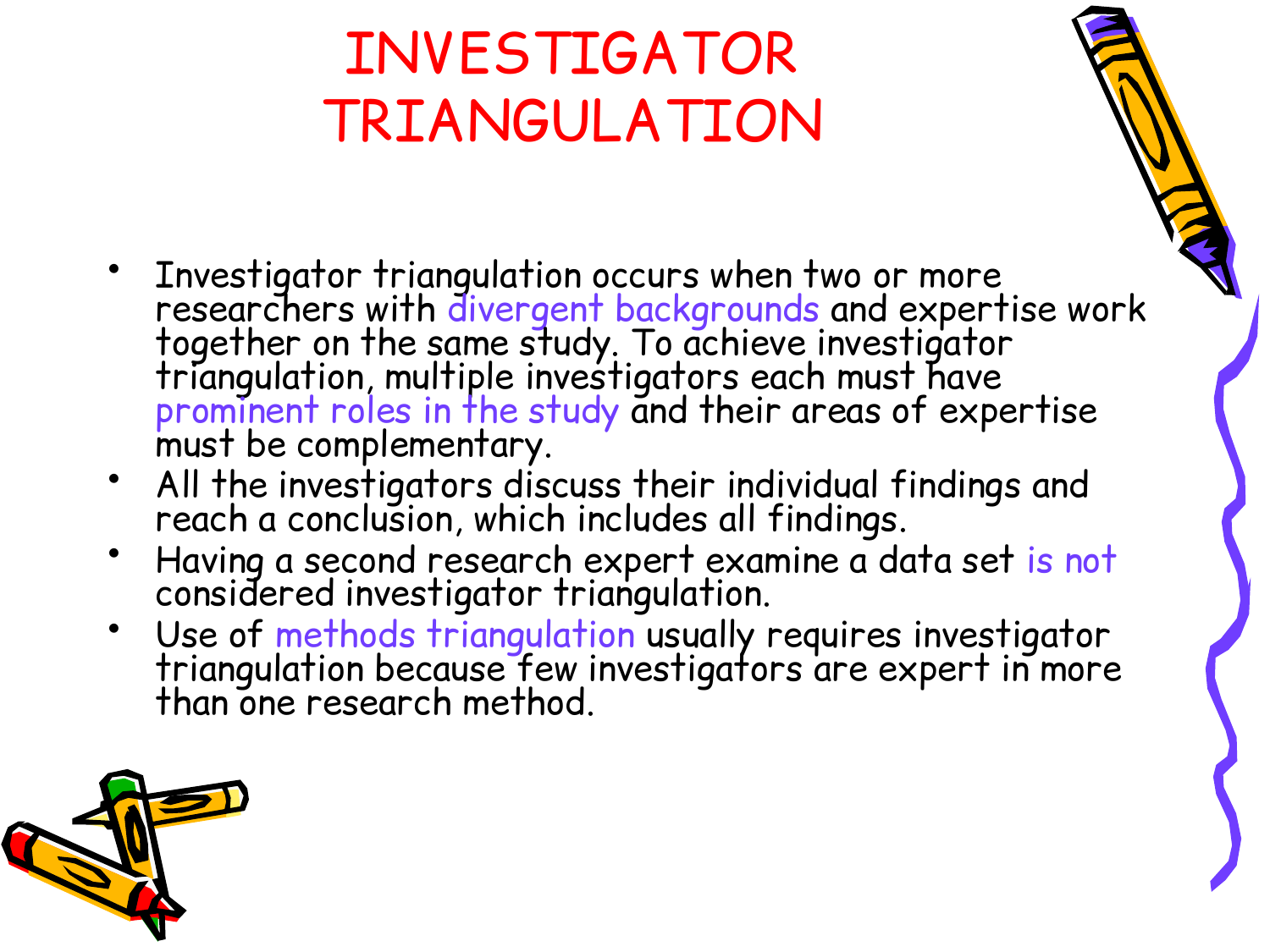

# INVESTIGATOR TRIANGULATION
Investigator triangulation occurs when two or more researchers with divergent backgrounds and expertise work together on the same study. To achieve investigator triangulation, multiple investigators each must have prominent roles in the study and their areas of expertise must be complementary.
All the investigators discuss their individual findings and reach a conclusion, which includes all findings.
Having a second research expert examine a data set is not considered investigator triangulation.
Use of methods triangulation usually requires investigator triangulation because few investigators are expert in more than one research method.